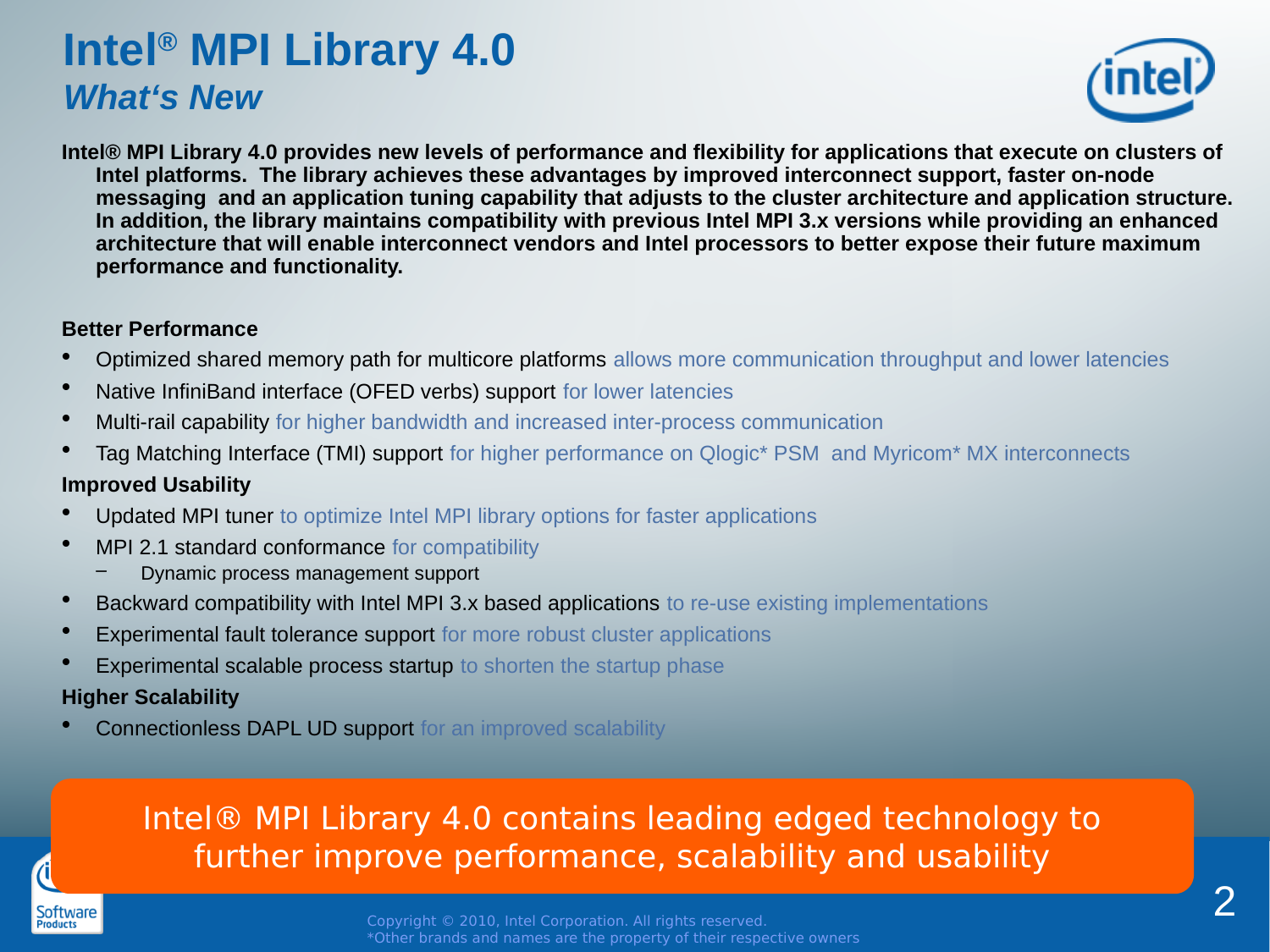

# Intel® MPI Library 4.0 What‘s New
Intel® MPI Library 4.0 provides new levels of performance and flexibility for applications that execute on clusters of Intel platforms.  The library achieves these advantages by improved interconnect support, faster on-node messaging  and an application tuning capability that adjusts to the cluster architecture and application structure.  In addition, the library maintains compatibility with previous Intel MPI 3.x versions while providing an enhanced architecture that will enable interconnect vendors and Intel processors to better expose their future maximum performance and functionality.

Better Performance
Optimized shared memory path for multicore platforms allows more communication throughput and lower latencies
Native InfiniBand interface (OFED verbs) support for lower latencies
Multi-rail capability for higher bandwidth and increased inter-process communication
Tag Matching Interface (TMI) support for higher performance on Qlogic* PSM  and Myricom* MX interconnects
Improved Usability
Updated MPI tuner to optimize Intel MPI library options for faster applications
MPI 2.1 standard conformance for compatibility
Dynamic process management support
Backward compatibility with Intel MPI 3.x based applications to re-use existing implementations
Experimental fault tolerance support for more robust cluster applications
Experimental scalable process startup to shorten the startup phase
Higher Scalability
Connectionless DAPL UD support for an improved scalability

Intel® MPI Library 4.0 contains leading edged technology to
further improve performance, scalability and usability